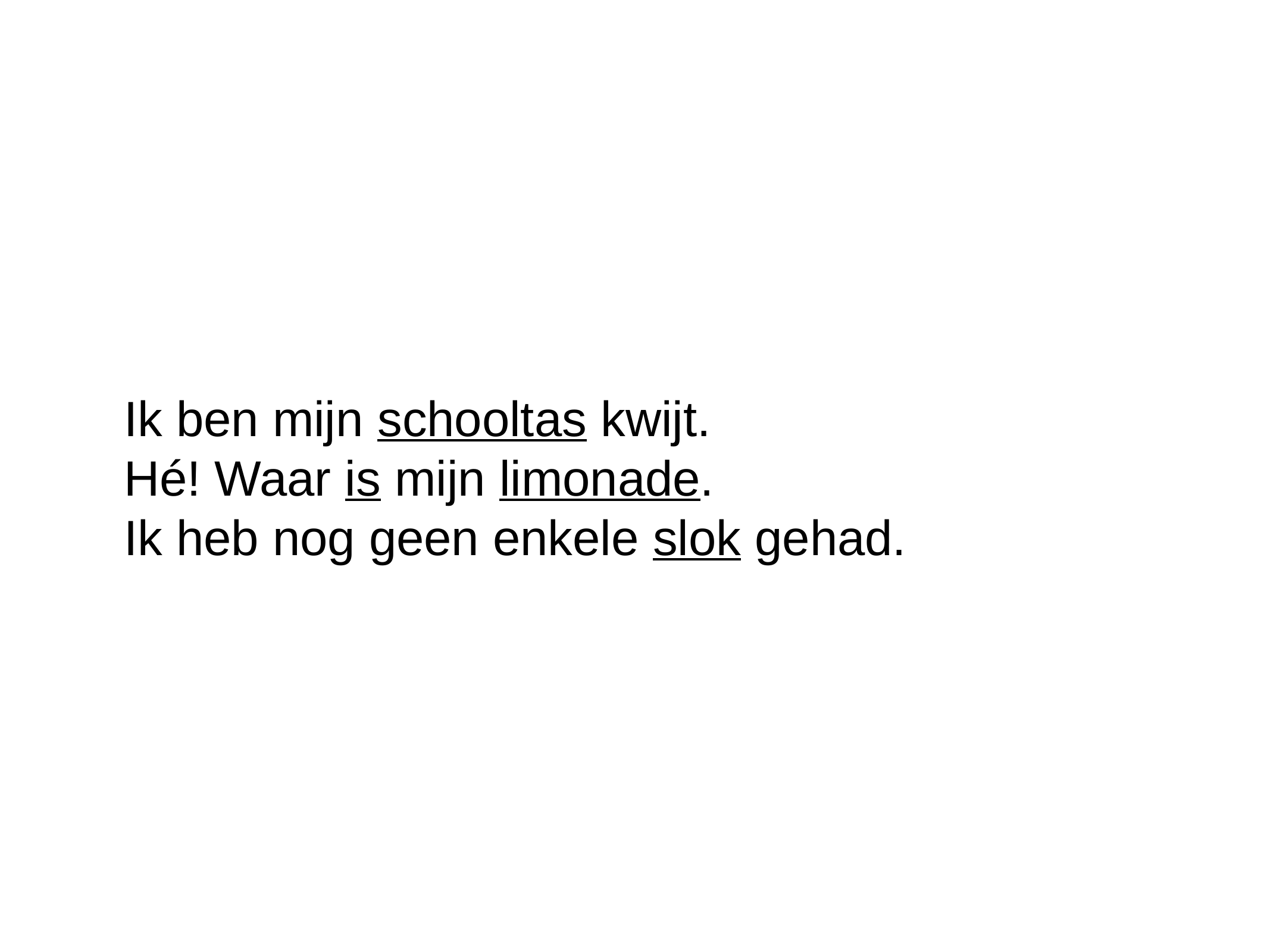

# Ik ben mijn schooltas kwijt.
Hé! Waar is mijn limonade.
Ik heb nog geen enkele slok gehad.